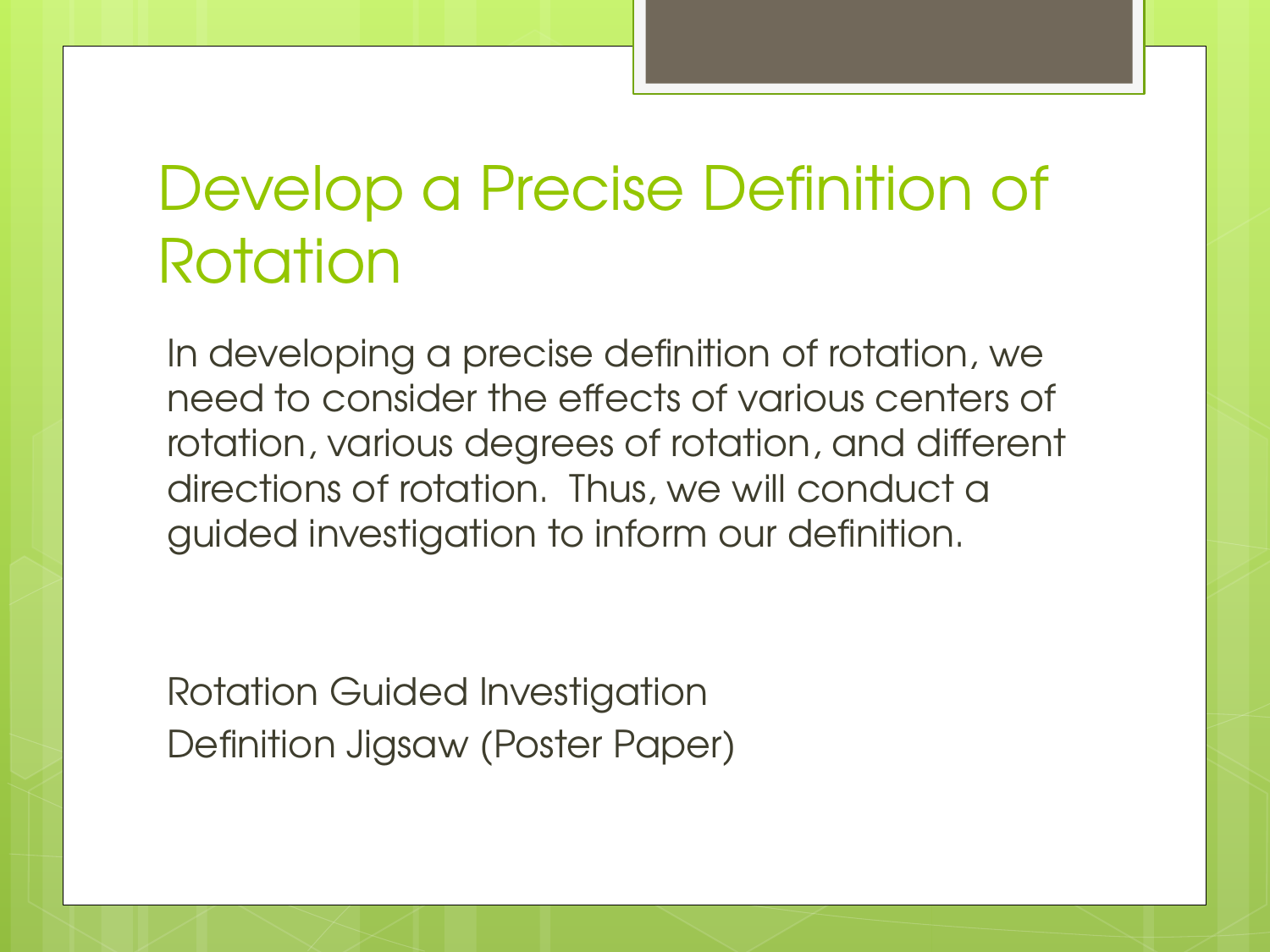

# Develop a Precise Definition of Rotation
In developing a precise definition of rotation, we need to consider the effects of various centers of rotation, various degrees of rotation, and different directions of rotation.  Thus, we will conduct a guided investigation to inform our definition.

Rotation Guided Investigation
Definition Jigsaw (Poster Paper)